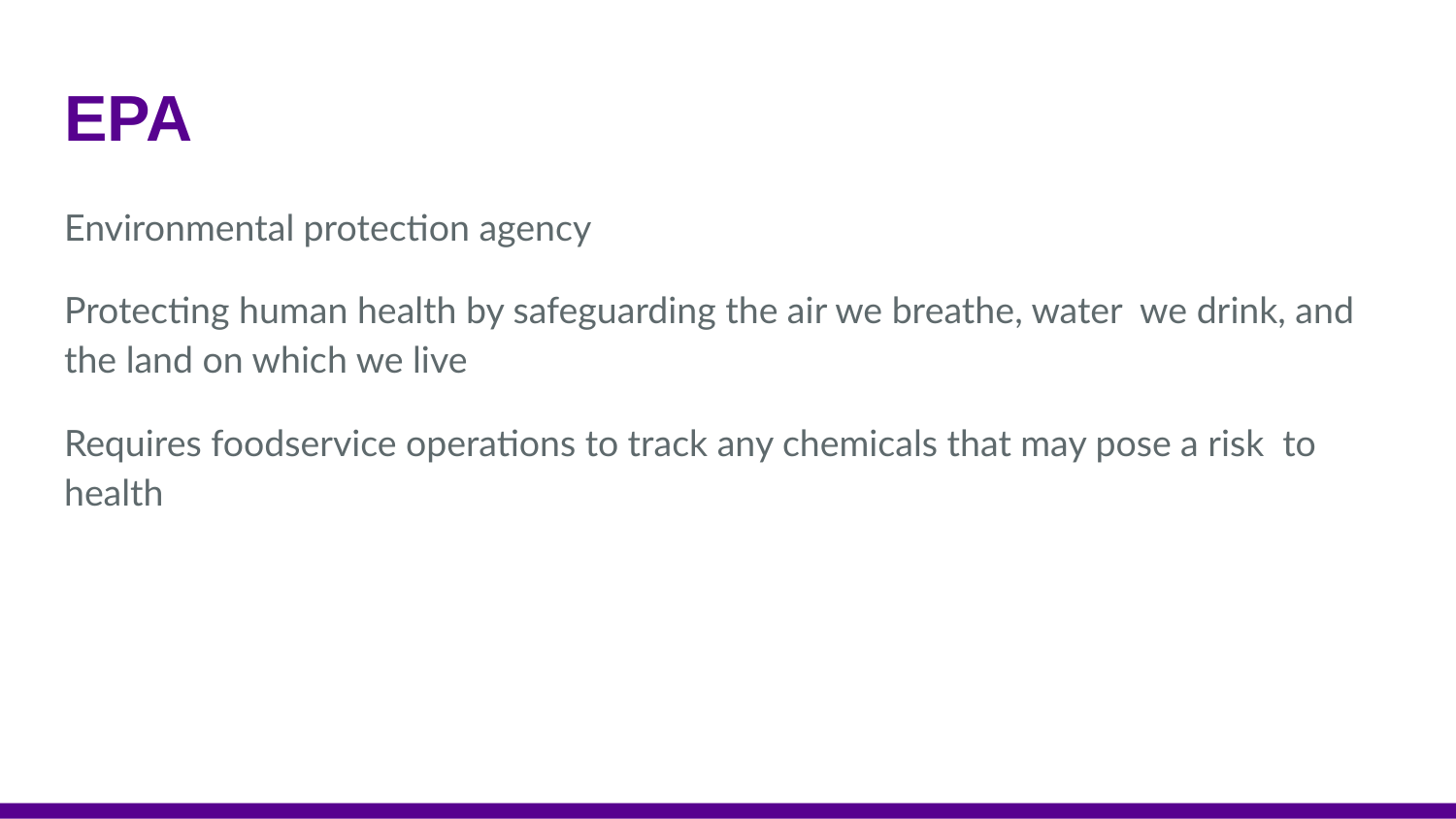

# EPA
Environmental protection agency
Protecting human health by safeguarding the air we breathe, water  we drink, and the land on which we live
Requires foodservice operations to track any chemicals that may pose a risk  to health